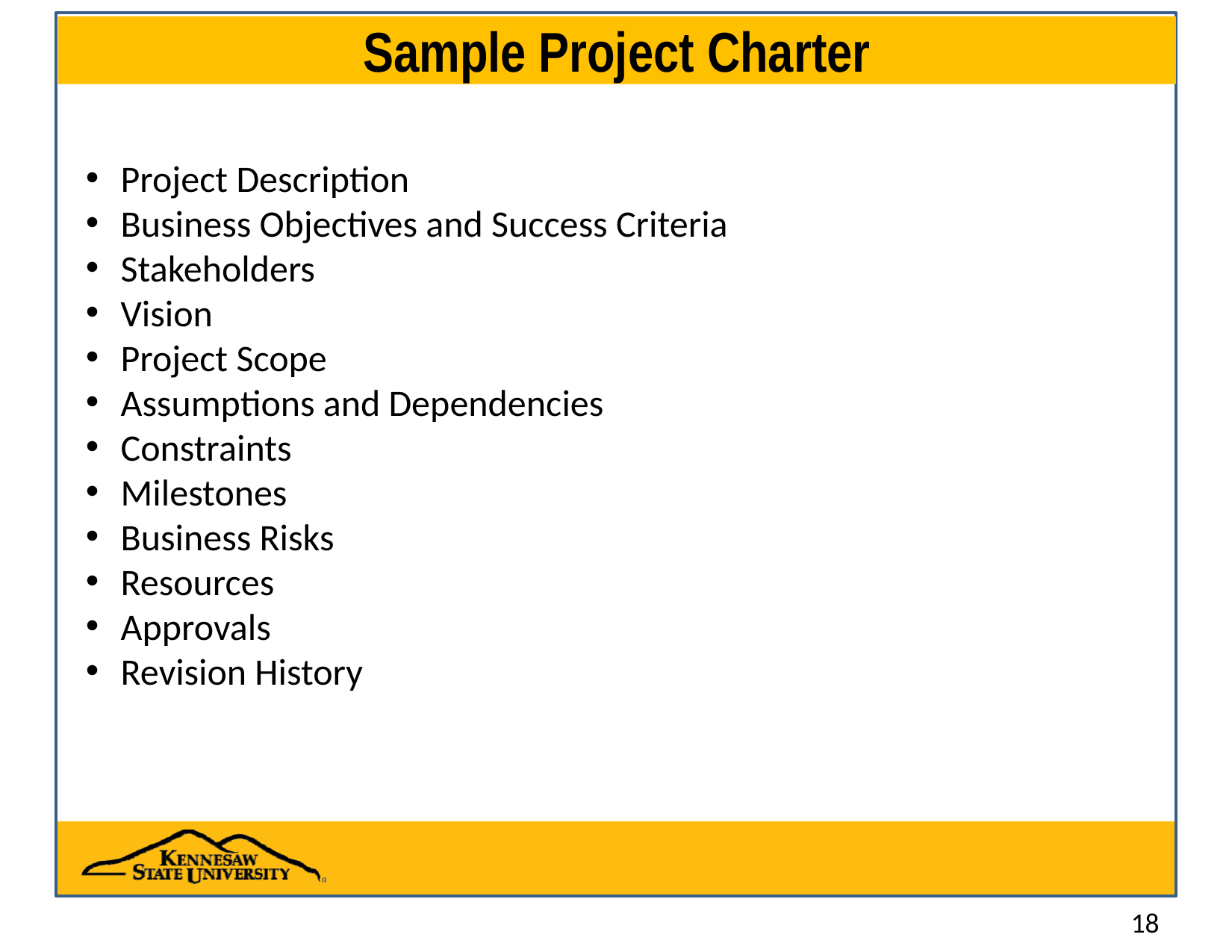

# Sample Project Charter
Project Description
Business Objectives and Success Criteria
Stakeholders
Vision
Project Scope
Assumptions and Dependencies
Constraints
Milestones
Business Risks
Resources
Approvals
Revision History